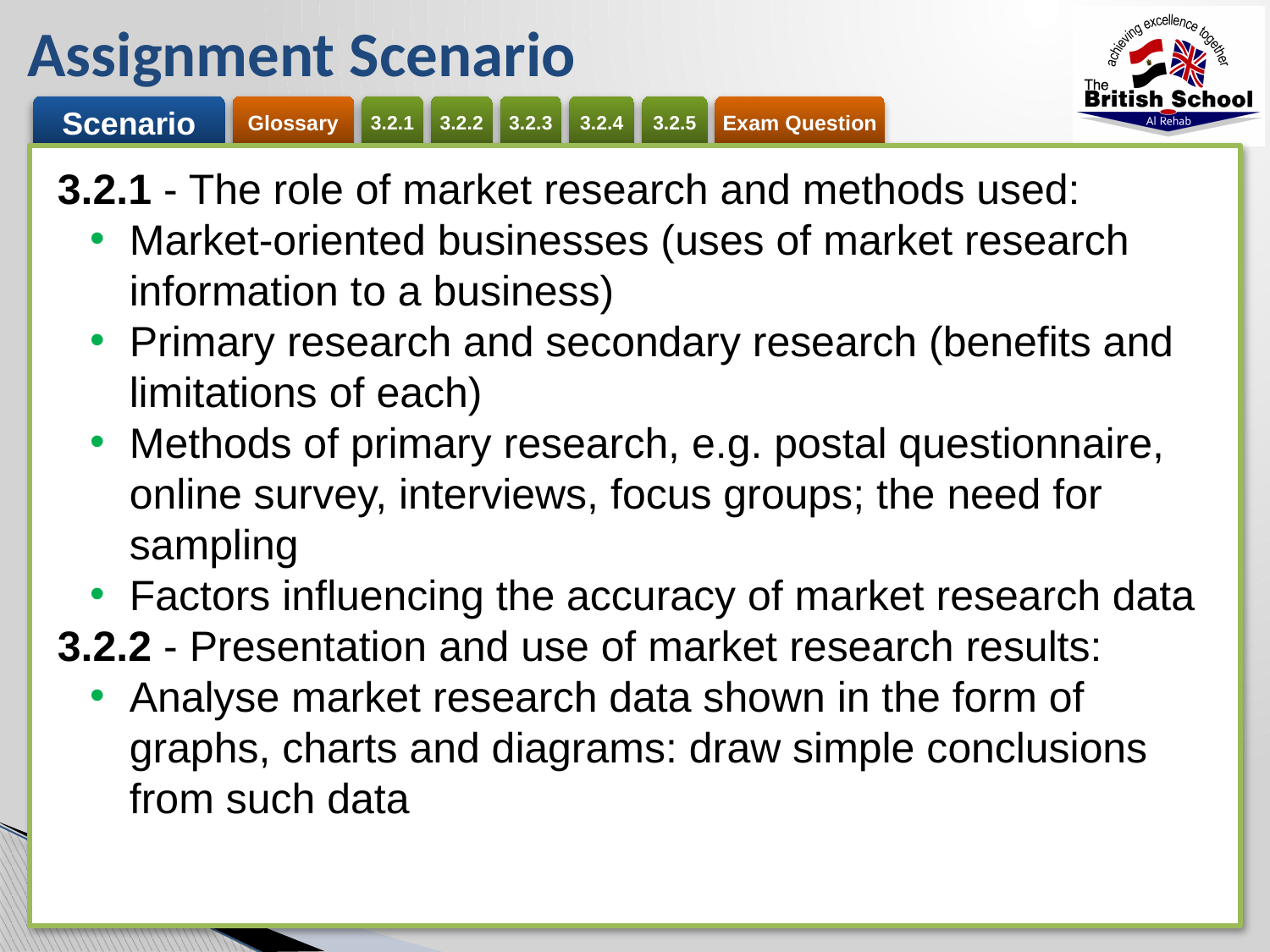

# Assignment Scenario
3.2.1 - The role of market research and methods used:
Market-oriented businesses (uses of market research information to a business)
Primary research and secondary research (benefits and limitations of each)
Methods of primary research, e.g. postal questionnaire, online survey, interviews, focus groups; the need for sampling
Factors influencing the accuracy of market research data
3.2.2 - Presentation and use of market research results:
Analyse market research data shown in the form of graphs, charts and diagrams: draw simple conclusions from such data